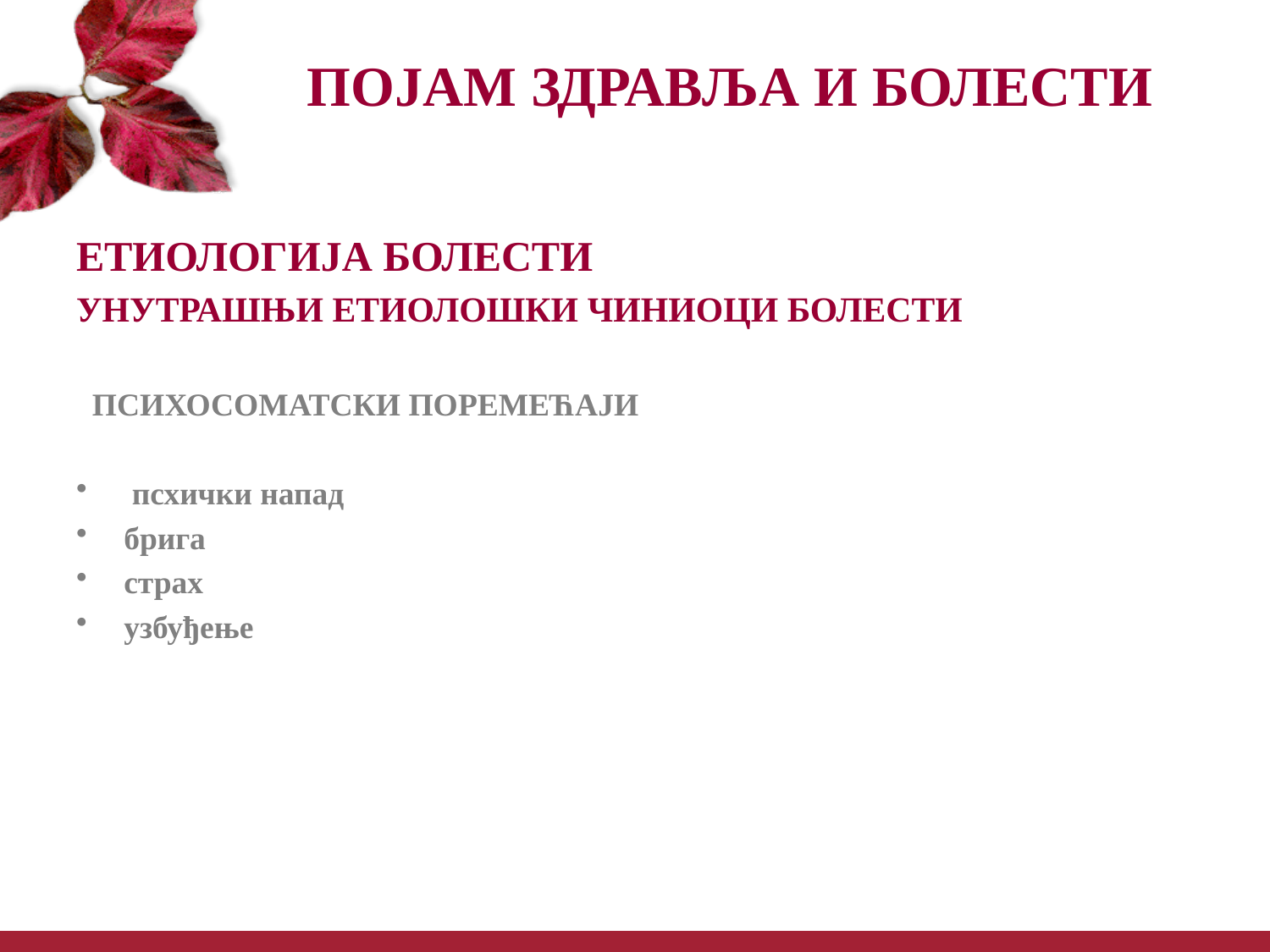

# ПОЈАМ ЗДРАВЉА И БОЛЕСТИ
ЕТИОЛОГИЈА БОЛЕСТИ
УНУТРАШЊИ ЕТИОЛОШКИ ЧИНИОЦИ БОЛЕСТИ

  ПСИХОСОМАТСКИ ПОРЕМЕЋАЈИ

 псхички напад
брига
страх
узбуђење